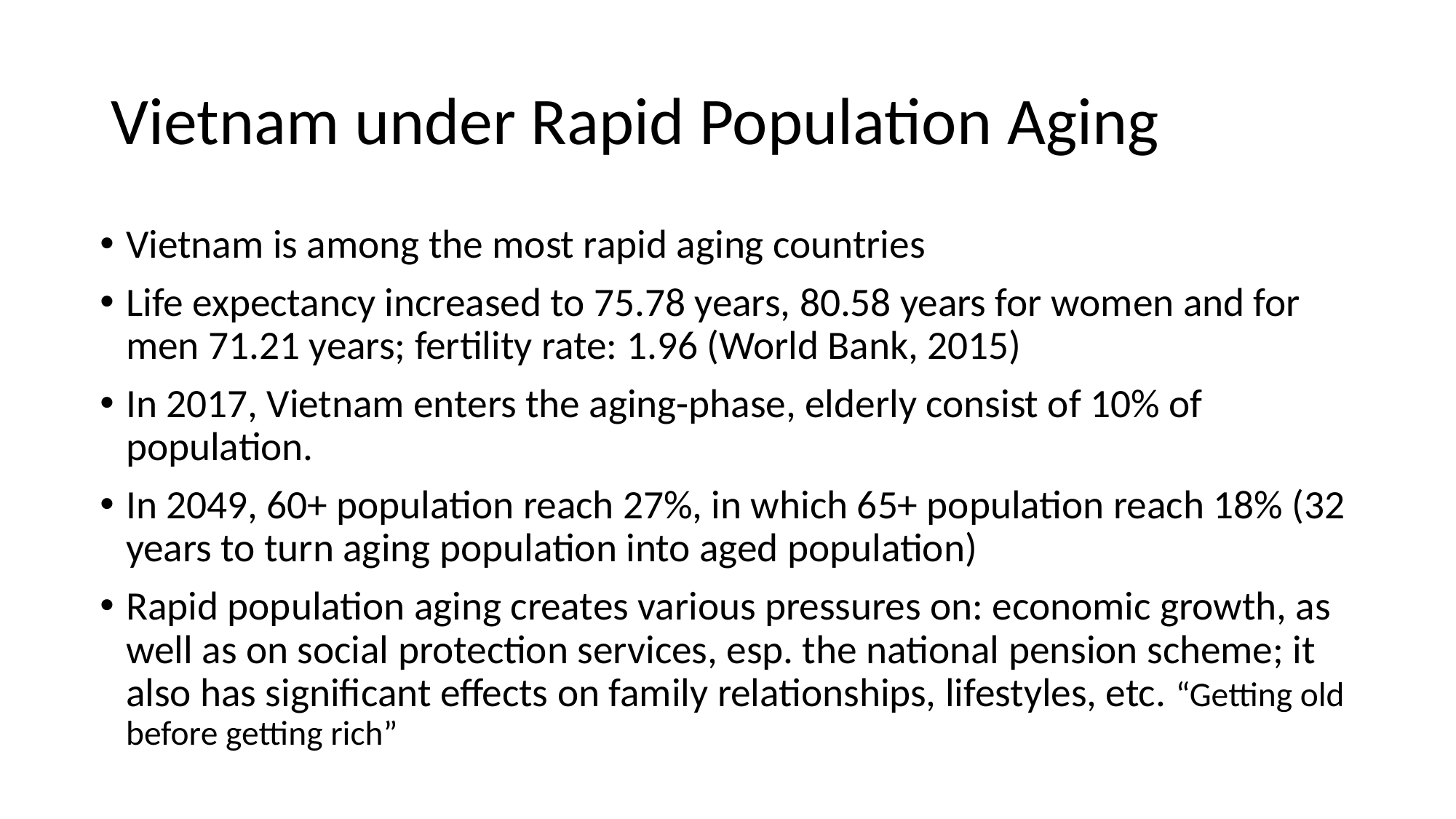

# Vietnam under Rapid Population Aging
Vietnam is among the most rapid aging countries
Life expectancy increased to 75.78 years, 80.58 years for women and for men 71.21 years; fertility rate: 1.96 (World Bank, 2015)
In 2017, Vietnam enters the aging-phase, elderly consist of 10% of population.
In 2049, 60+ population reach 27%, in which 65+ population reach 18% (32 years to turn aging population into aged population)
Rapid population aging creates various pressures on: economic growth, as well as on social protection services, esp. the national pension scheme; it also has significant effects on family relationships, lifestyles, etc. “Getting old before getting rich”